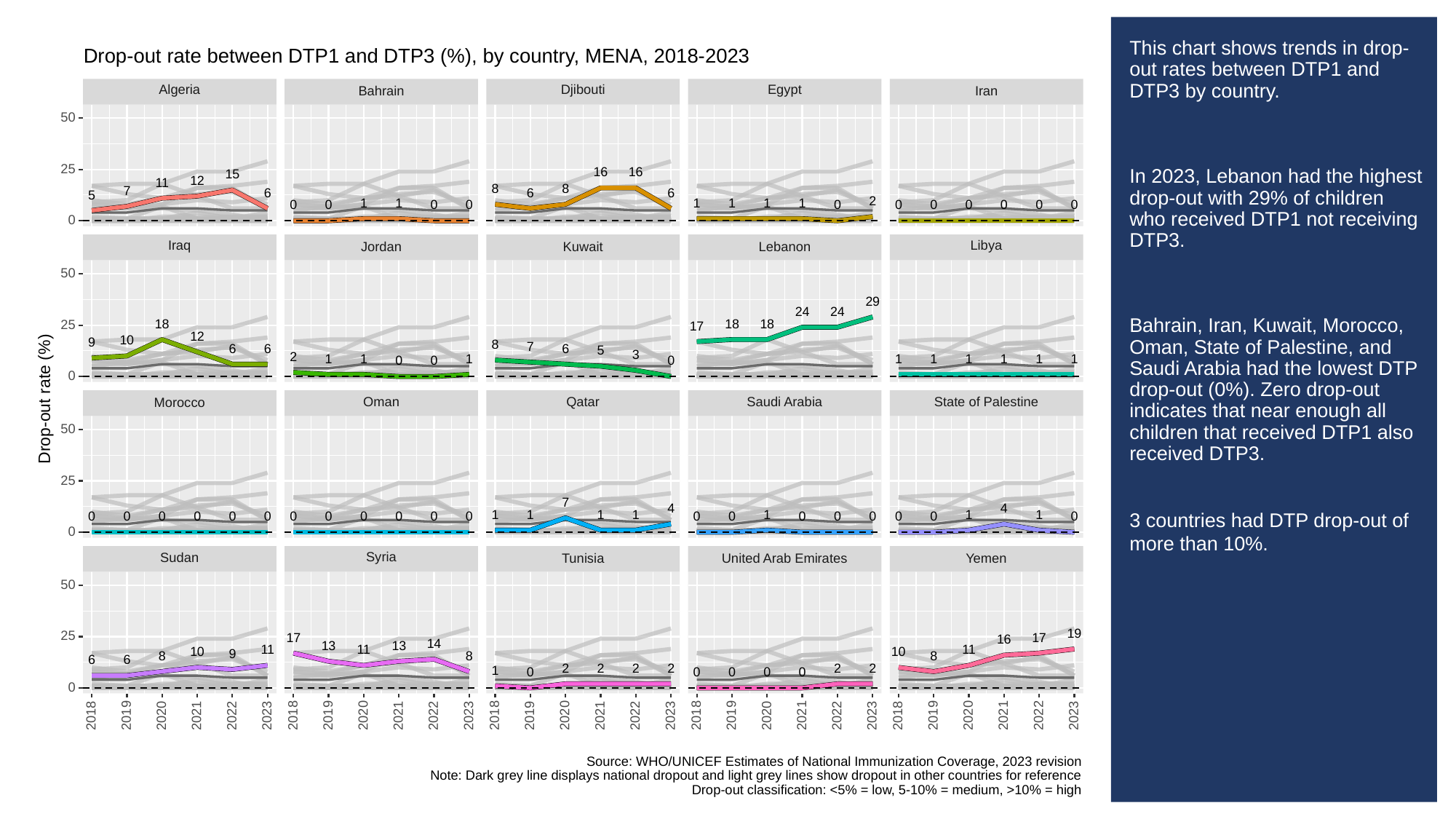

# This chart shows trends in drop-out rates between DTP1 and DTP3 by country.

In 2023, Lebanon had the highest drop-out with 29% of children who received DTP1 not receiving DTP3.

Bahrain, Iran, Kuwait, Morocco, Oman, State of Palestine, and Saudi Arabia had the lowest DTP drop-out (0%). Zero drop-out indicates that near enough all children that received DTP1 also received DTP3.

3 countries had DTP drop-out of more than 10%.

Drop-out rate between DTP1 and DTP3 (%), by country, MENA, 2018-2023

Algeria
Djibouti
Egypt
Bahrain
Iran

50

25
16
16

15
12
11

8
8

7

6
6
6

5

2

1
1
1
1
1
1
0
0
0
0
0
0
0
0
0
0
0

0

Libya
Iraq
Jordan
Kuwait
Lebanon

50

29

24
24

18
18
18
25
17

12
10

9

8

7

6
6
6

5
3

2

1
1
1
1
1
1
1
1
1
0
0
0

0

Drop-out rate (%)
Qatar
Oman
Saudi Arabia
State of Palestine
Morocco

50

25

7

4
4

1
1
1
1
1
1
1
0
0
0
0
0
0
0
0
0
0
0
0
0
0
0
0
0
0
0
0

0

Syria
Sudan
United Arab Emirates
Tunisia
Yemen

50

19
25
17
17
16

14
13
13
11
11
11
10
10

9

8
8
8

6
6

2
2
2
2
2
2

1
0
0
0
0
0

0

2023
2023
2023
2023
2023
2018
2019
2020
2021
2022
2018
2019
2020
2021
2022
2018
2019
2020
2021
2022
2018
2019
2020
2021
2022
2018
2019
2020
2021
2022
Source: WHO/UNICEF Estimates of National Immunization Coverage, 2023 revision
Note: Dark grey line displays national dropout and light grey lines show dropout in other countries for reference
Drop-out classification: <5% = low, 5-10% = medium, >10% = high